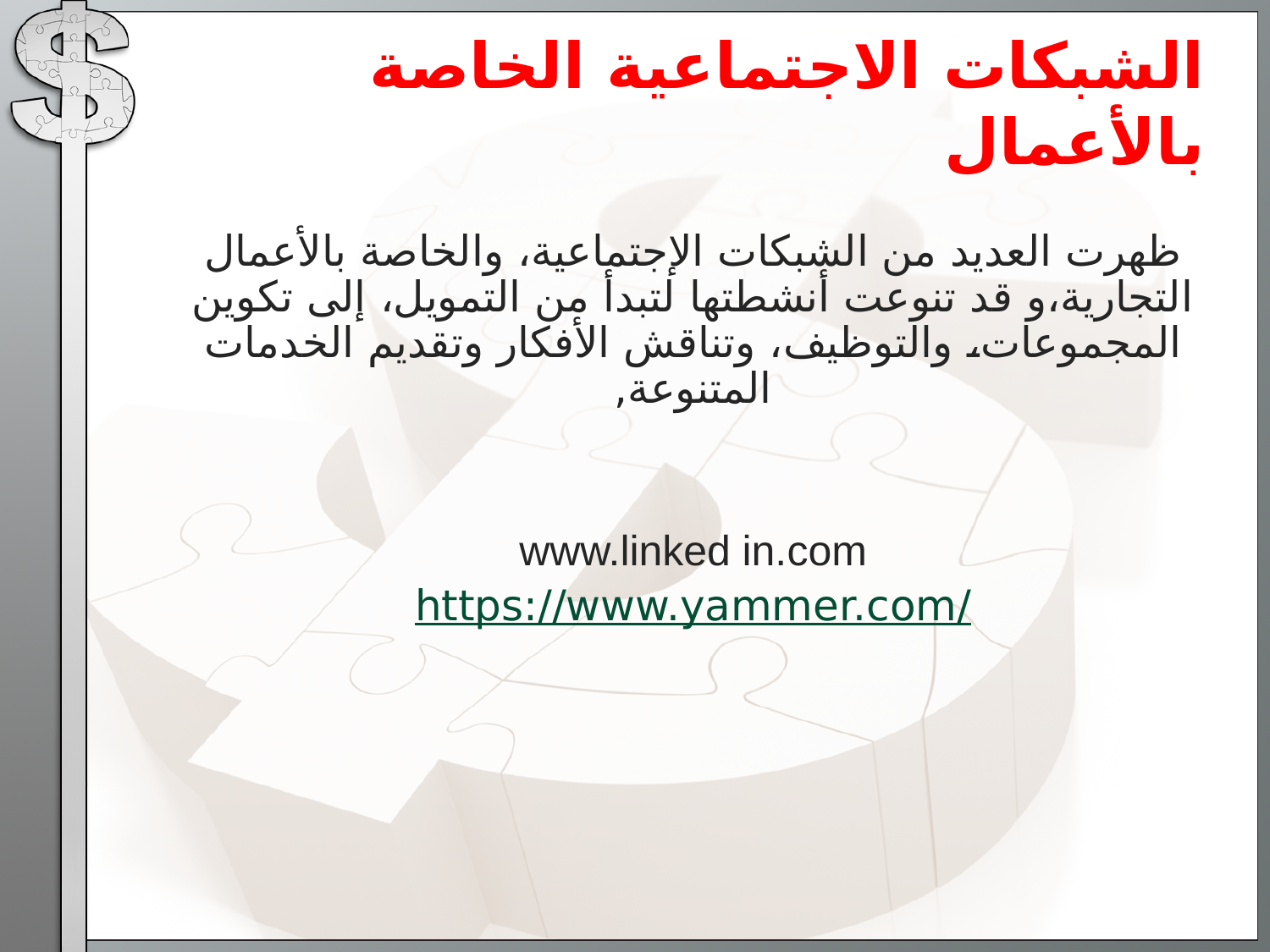

# الشبكات الاجتماعية الخاصة بالأعمال

ظهرت العديد من الشبكات الإجتماعية، والخاصة بالأعمال التجارية،و قد تنوعت أنشطتها لتبدأ من التمويل، إلى تكوين المجموعات، والتوظيف، وتناقش الأفكار وتقديم الخدمات المتنوعة,

www.linked in.com
https://www.yammer.com/